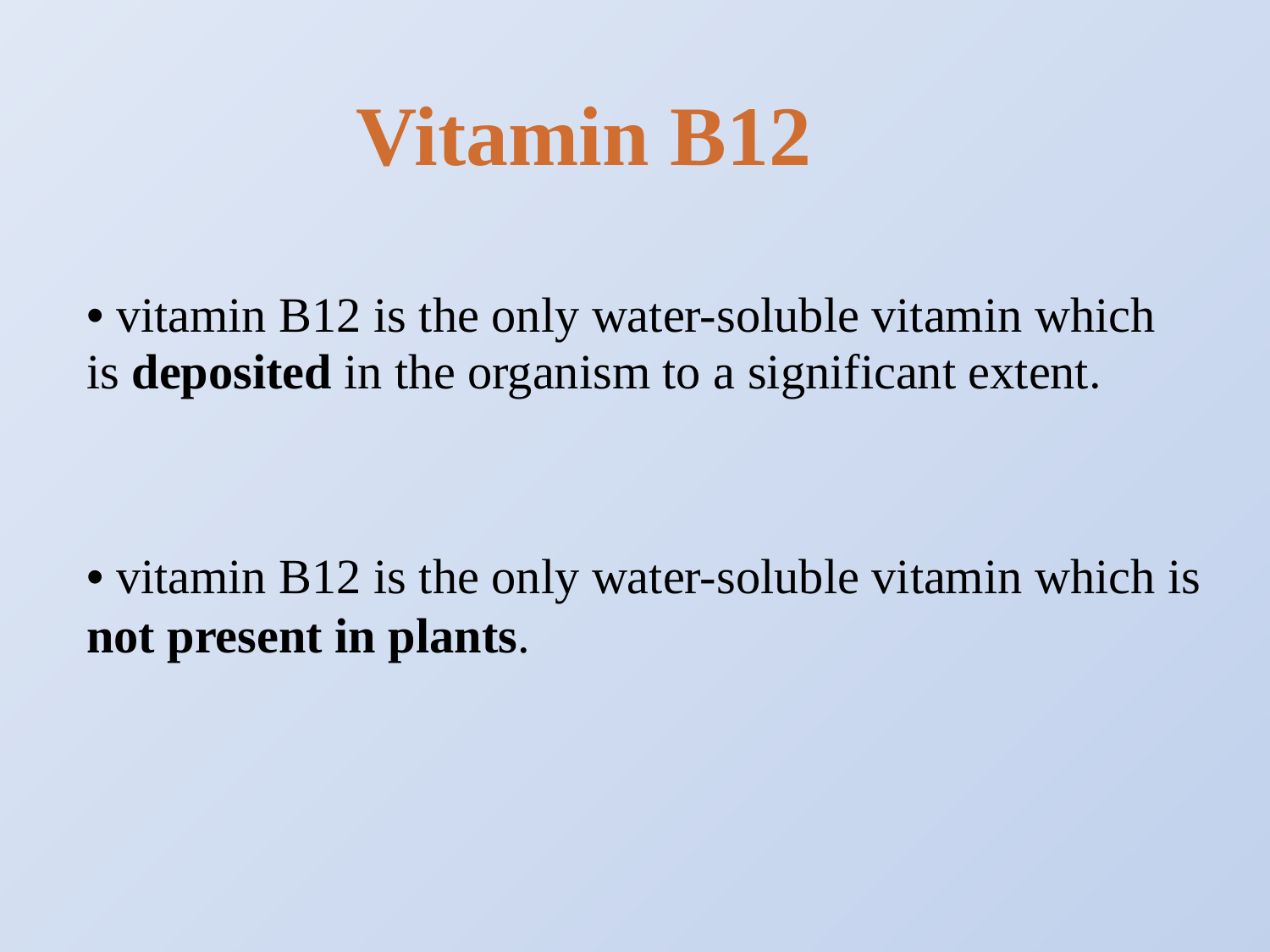

Vitamin B12

• vitamin B12 is the only water-soluble vitamin which is deposited in the organism to a significant extent.

• vitamin B12 is the only water-soluble vitamin which is not present in plants.